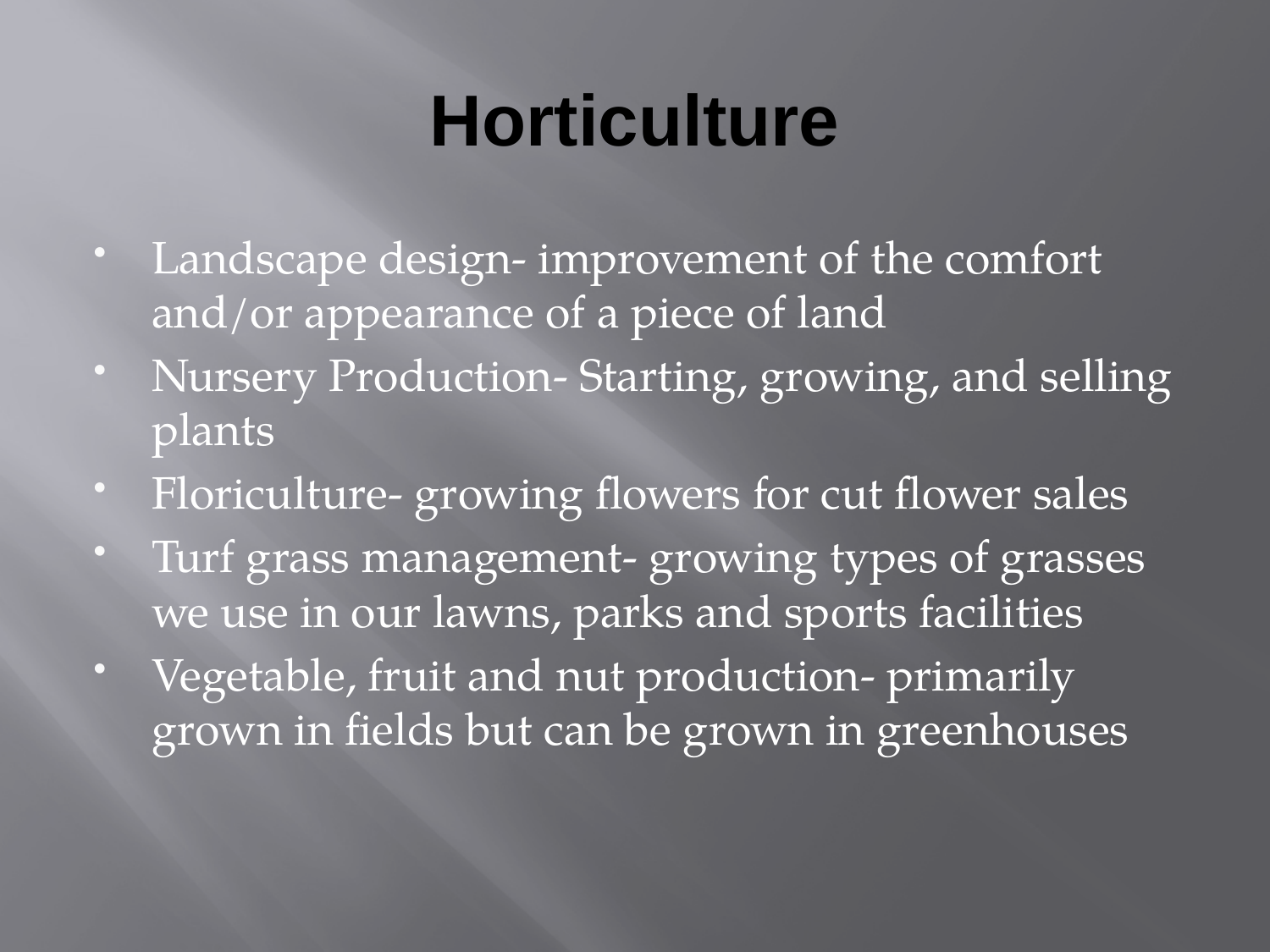

# Horticulture
Landscape design- improvement of the comfort and/or appearance of a piece of land
Nursery Production- Starting, growing, and selling plants
Floriculture- growing flowers for cut flower sales
Turf grass management- growing types of grasses we use in our lawns, parks and sports facilities
Vegetable, fruit and nut production- primarily grown in fields but can be grown in greenhouses